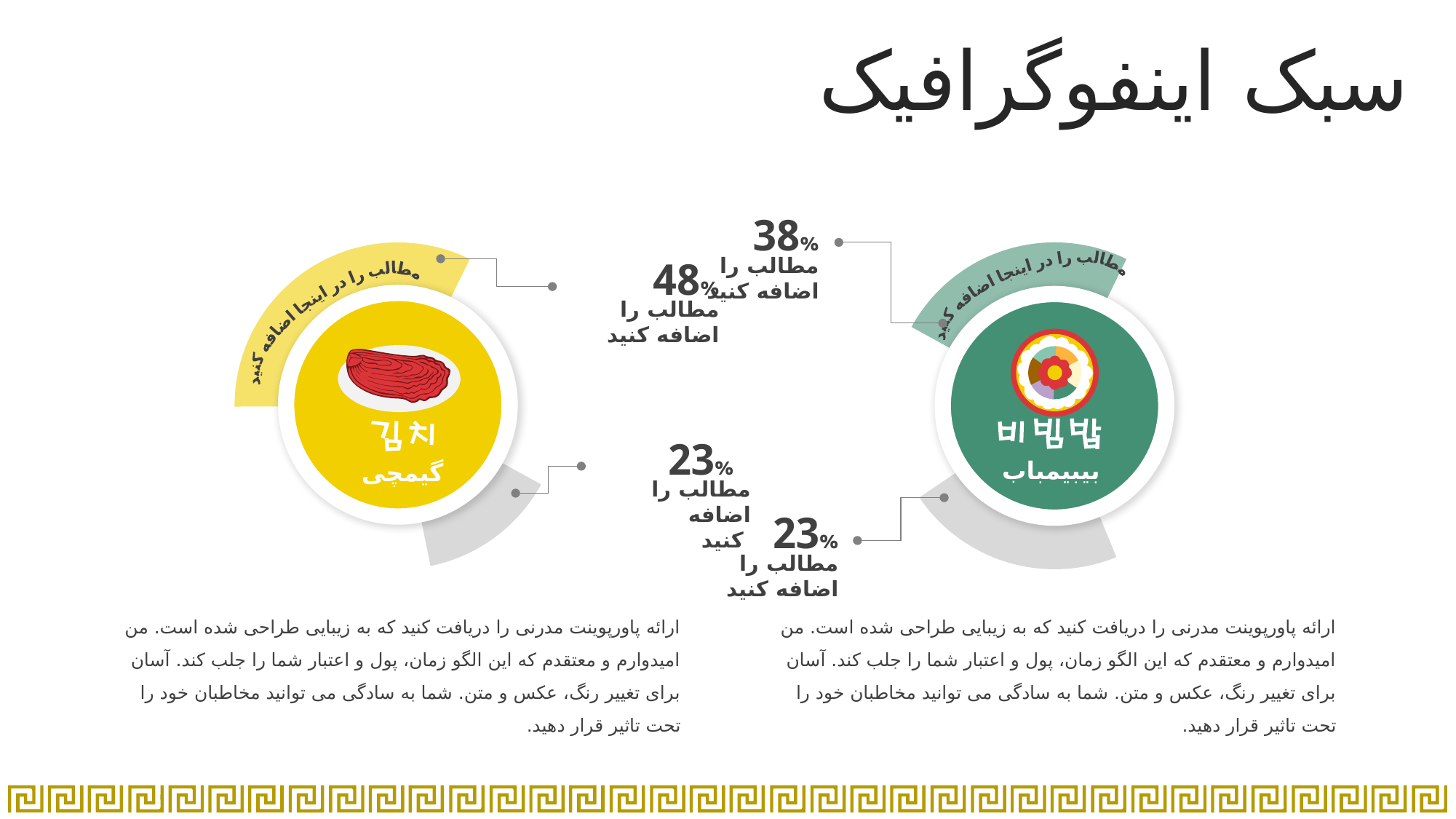

سبک اینفوگرافیک
38%
مطالب را اضافه کنید

48%
مطالب را اضافه کنید
مطالب را در اینجا اضافه کنید
مطالب را در اینجا اضافه کنید

23%
مطالب را اضافه
 کنید
بیبیمباب
گیمچی
23%
مطالب را اضافه کنید
ارائه پاورپوینت مدرنی را دریافت کنید که به زیبایی طراحی شده است. من امیدوارم و معتقدم که این الگو زمان، پول و اعتبار شما را جلب کند. آسان برای تغییر رنگ، عکس و متن. شما به سادگی می توانید مخاطبان خود را تحت تاثیر قرار دهید.
ارائه پاورپوینت مدرنی را دریافت کنید که به زیبایی طراحی شده است. من امیدوارم و معتقدم که این الگو زمان، پول و اعتبار شما را جلب کند. آسان برای تغییر رنگ، عکس و متن. شما به سادگی می توانید مخاطبان خود را تحت تاثیر قرار دهید.